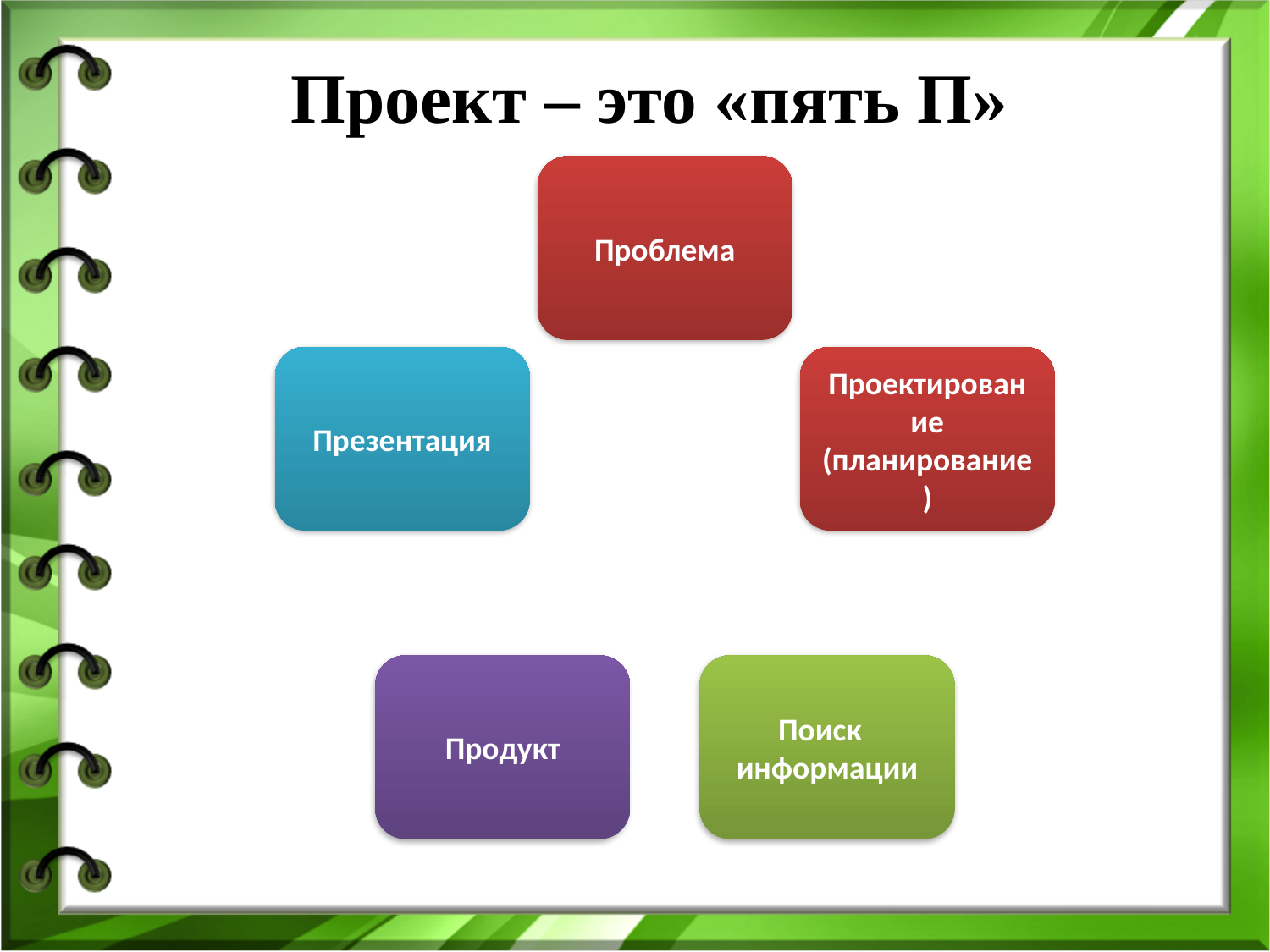

Проект – это «пять П»
Проблема
Проектирование (планирование)
Поиск   информации
Продукт
Презентация